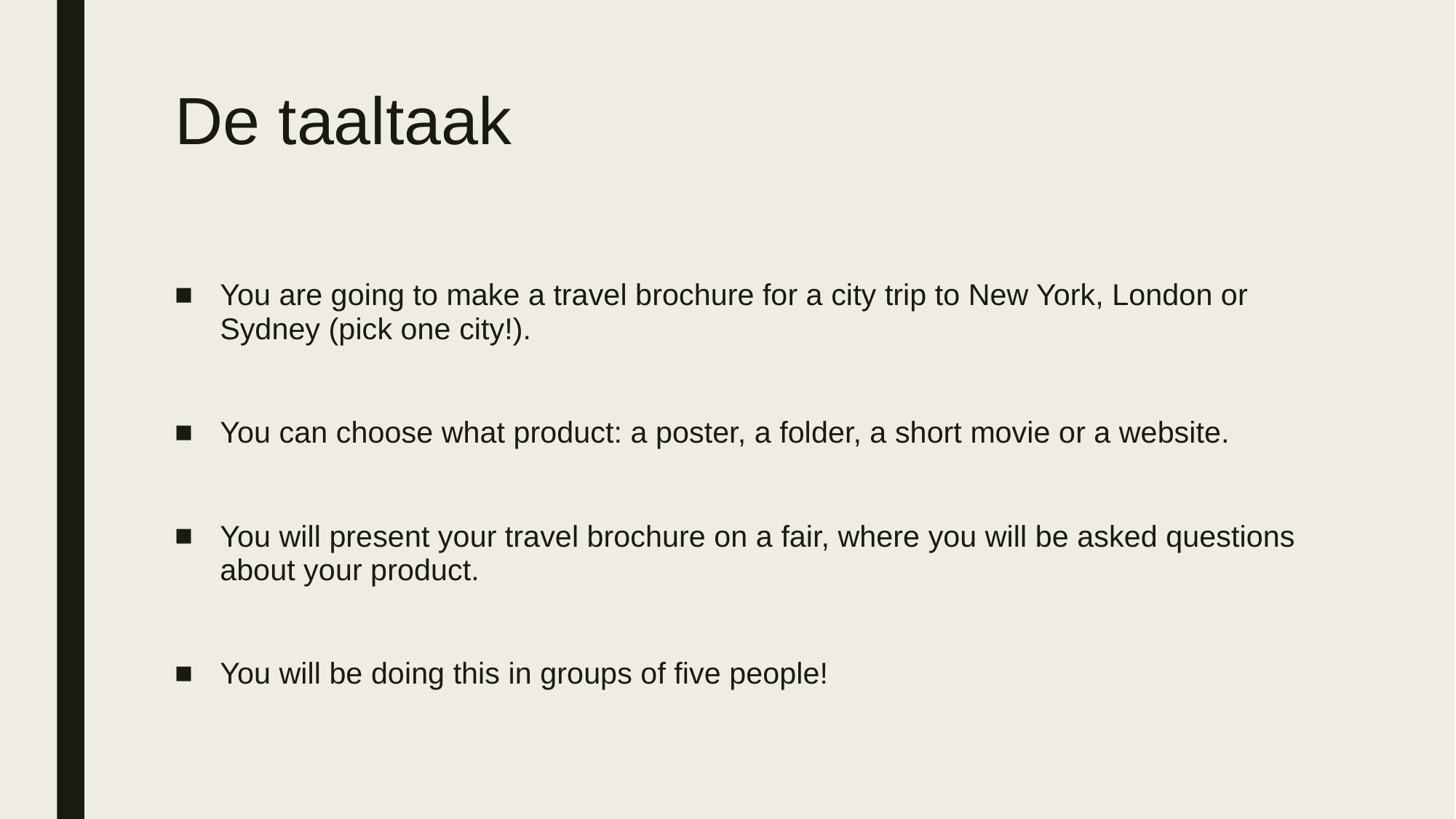

# De taaltaak
You are going to make a travel brochure for a city trip to New York, London or Sydney (pick one city!).

You can choose what product: a poster, a folder, a short movie or a website.

You will present your travel brochure on a fair, where you will be asked questions about your product.

You will be doing this in groups of five people!